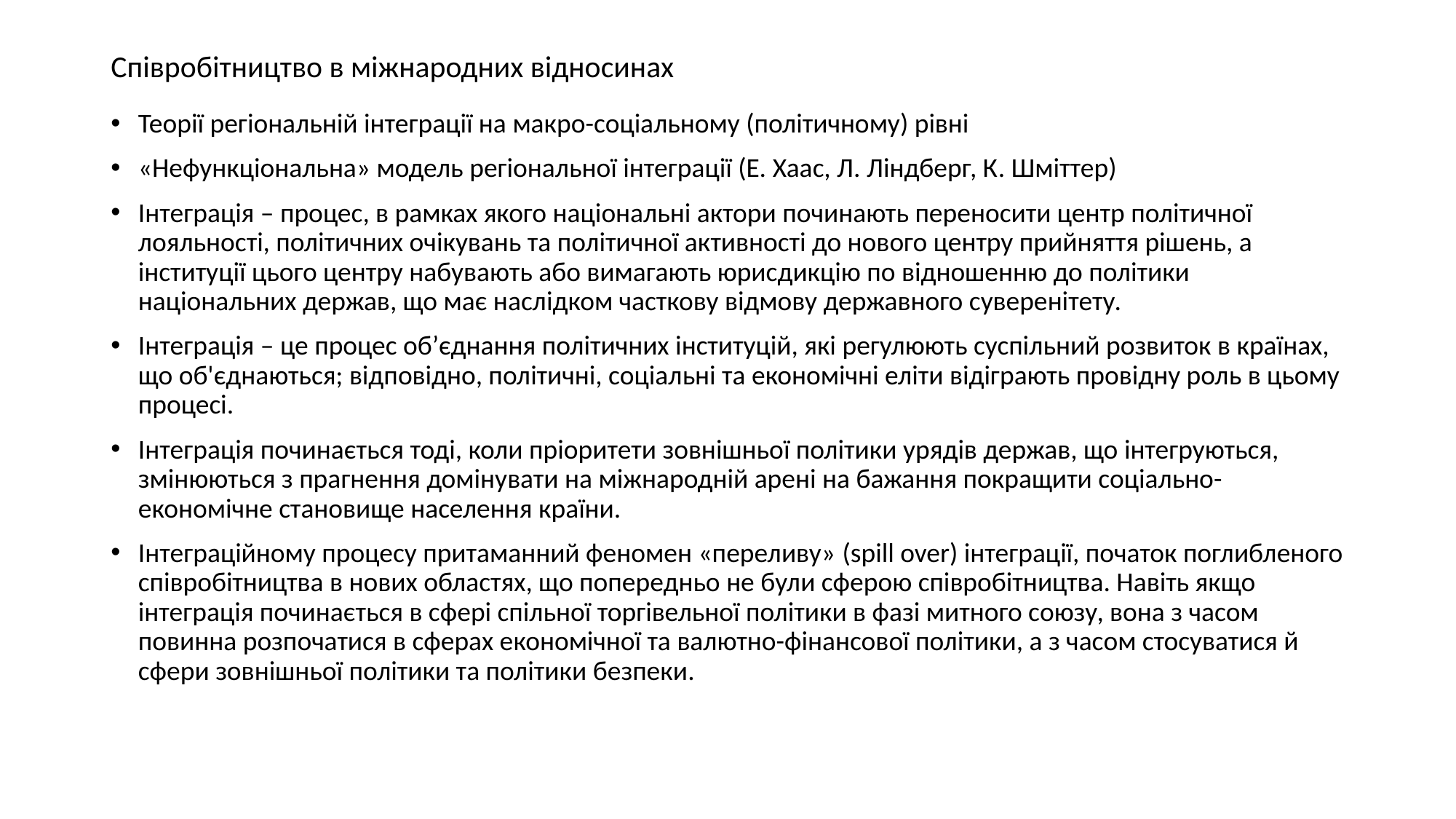

# Співробітництво в міжнародних відносинах
Теорії регіональній інтеграції на макро-соціальному (політичному) рівні
«Нефункціональна» модель регіональної інтеграції (Е. Хаас, Л. Ліндберг, К. Шміттер)
Інтеграція – процес, в рамках якого національні актори починають переносити центр політичної лояльності, політичних очікувань та політичної активності до нового центру прийняття рішень, а інституції цього центру набувають або вимагають юрисдикцію по відношенню до політики національних держав, що має наслідком часткову відмову державного суверенітету.
Інтеграція – це процес об’єднання політичних інституцій, які регулюють суспільний розвиток в країнах, що об'єднаються; відповідно, політичні, соціальні та економічні еліти відіграють провідну роль в цьому процесі.
Інтеграція починається тоді, коли пріоритети зовнішньої політики урядів держав, що інтегруються, змінюються з прагнення домінувати на міжнародній арені на бажання покращити соціально-економічне становище населення країни.
Інтеграційному процесу притаманний феномен «переливу» (spill over) інтеграції, початок поглибленого співробітництва в нових областях, що попередньо не були сферою співробітництва. Навіть якщо інтеграція починається в сфері спільної торгівельної політики в фазі митного союзу, вона з часом повинна розпочатися в сферах економічної та валютно-фінансової політики, а з часом стосуватися й сфери зовнішньої політики та політики безпеки.